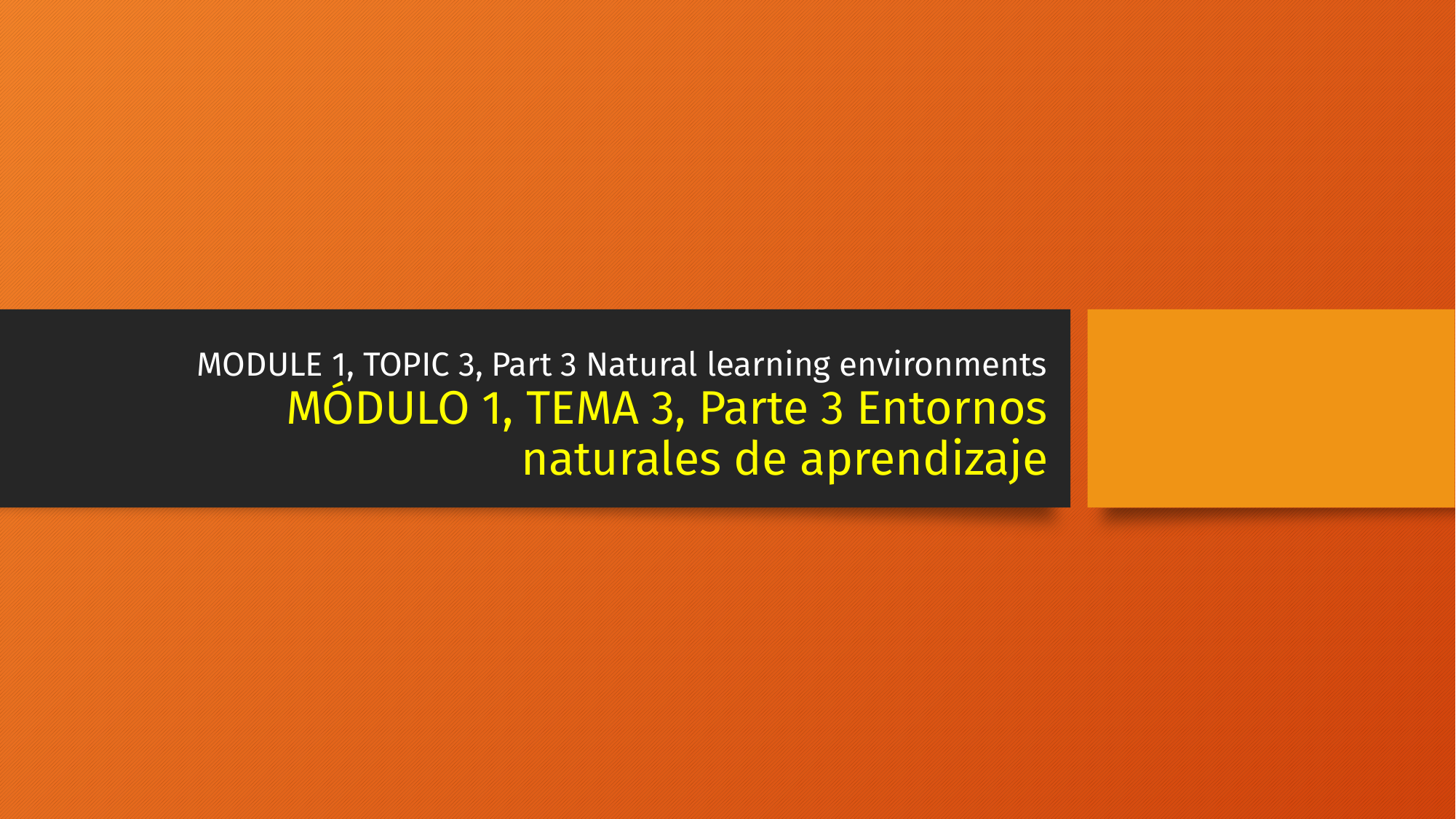

# MODULE 1, TOPIC 3, Part 3 Natural learning environments MÓDULO 1, TEMA 3, Parte 3 Entornos naturales de aprendizaje